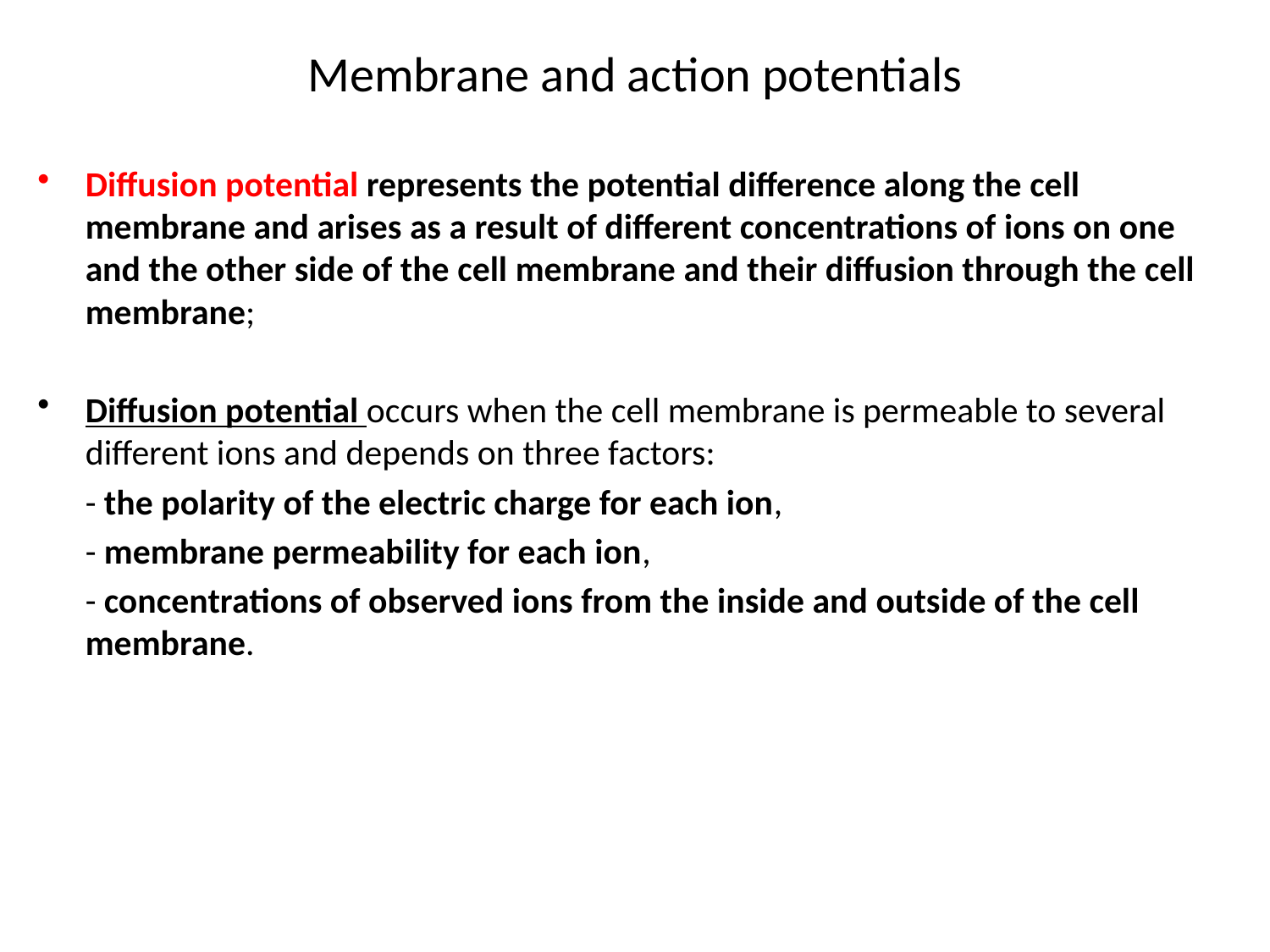

# Membrane and action potentials

Diffusion potential represents the potential difference along the cell membrane and arises as a result of different concentrations of ions on one and the other side of the cell membrane and their diffusion through the cell membrane;

Diffusion potential occurs when the cell membrane is permeable to several different ions and depends on three factors:
	- the polarity of the electric charge for each ion,
	- membrane permeability for each ion,
	- concentrations of observed ions from the inside and outside of the cell membrane.